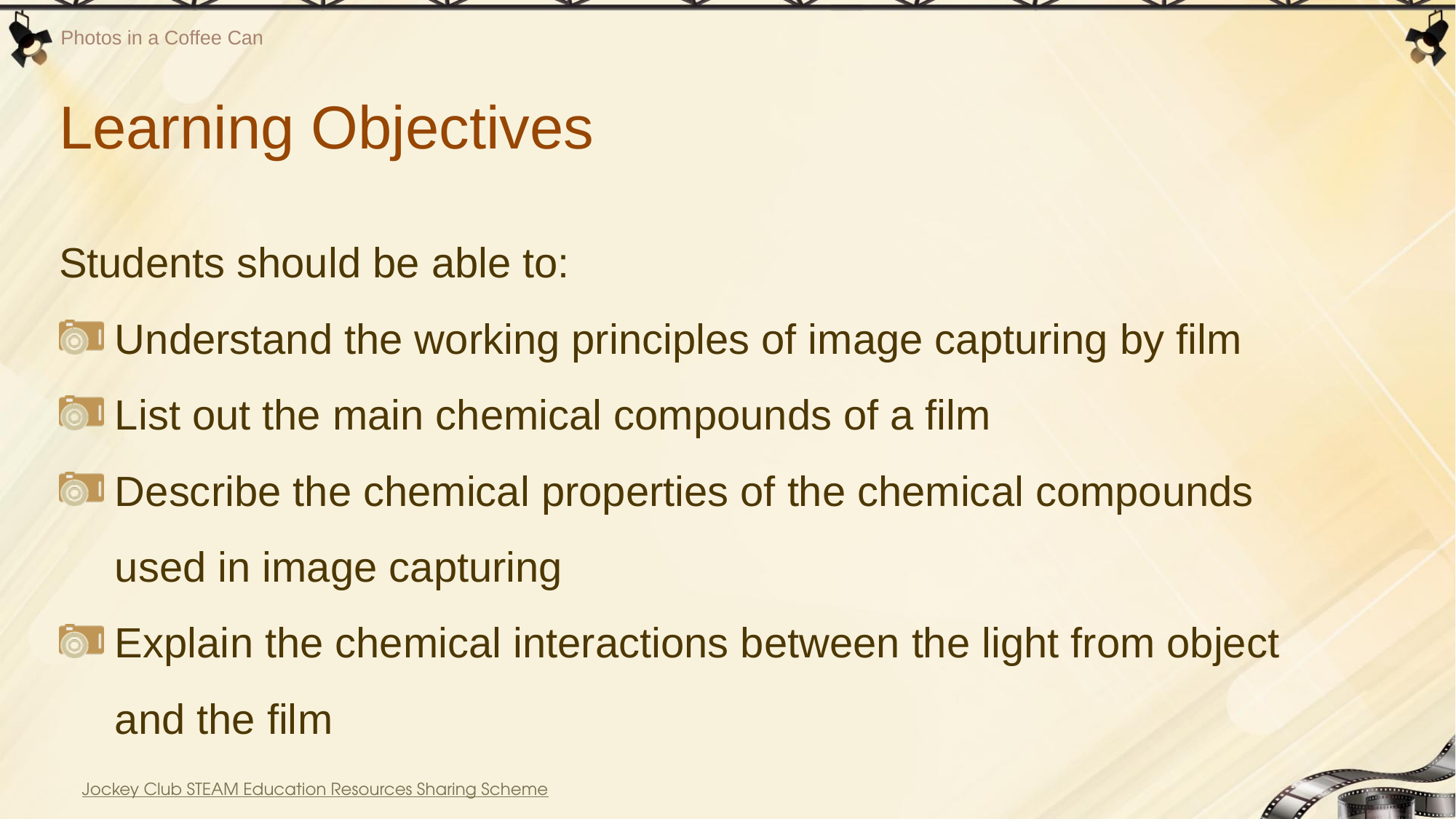

# Learning Objectives
Students should be able to:
Understand the working principles of image capturing by film
List out the main chemical compounds of a film
Describe the chemical properties of the chemical compounds used in image capturing
Explain the chemical interactions between the light from object and the film